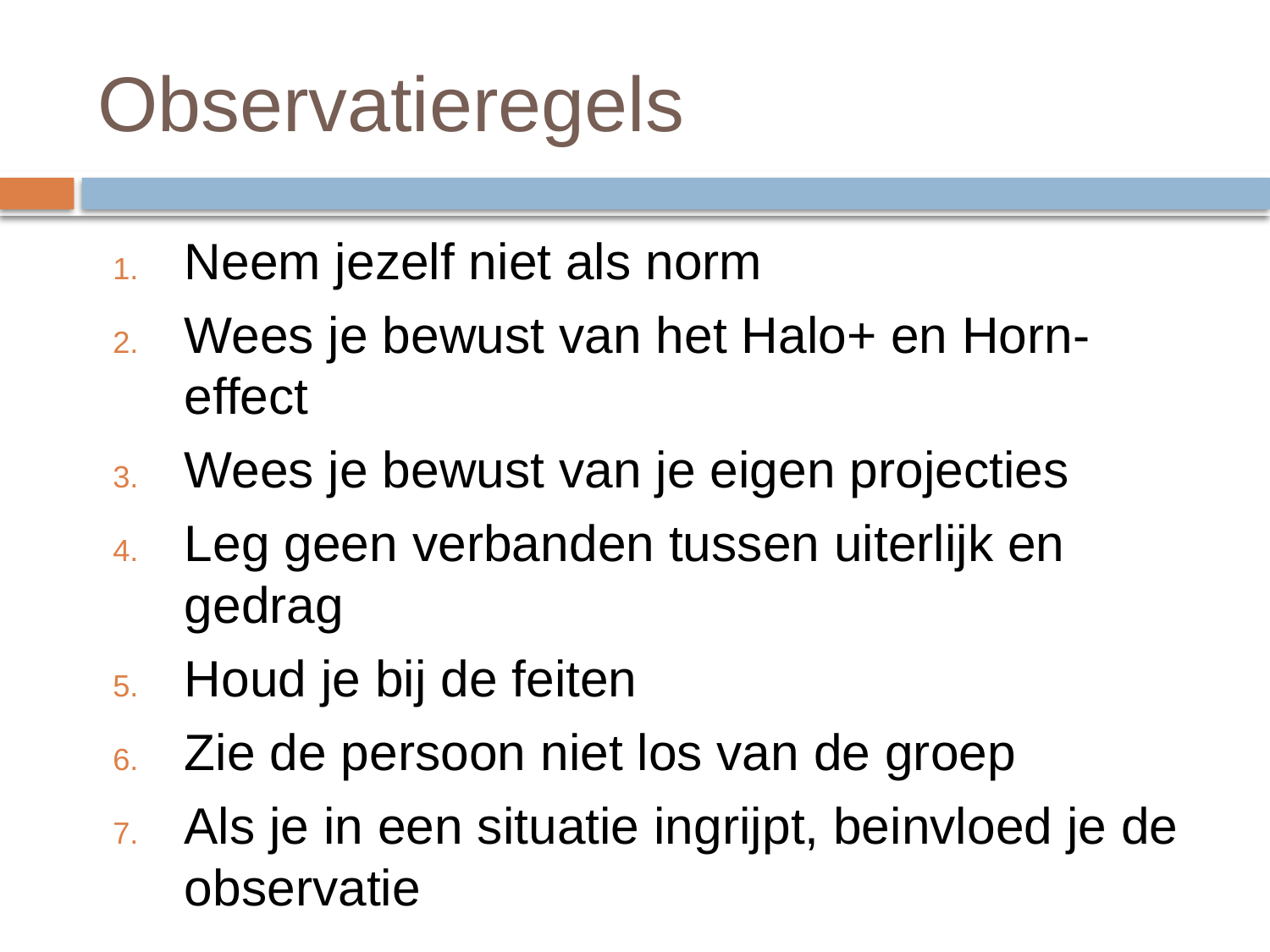

# Observatieregels
Neem jezelf niet als norm
Wees je bewust van het Halo+ en Horn- effect
Wees je bewust van je eigen projecties
Leg geen verbanden tussen uiterlijk en gedrag
Houd je bij de feiten
Zie de persoon niet los van de groep
Als je in een situatie ingrijpt, beinvloed je de observatie